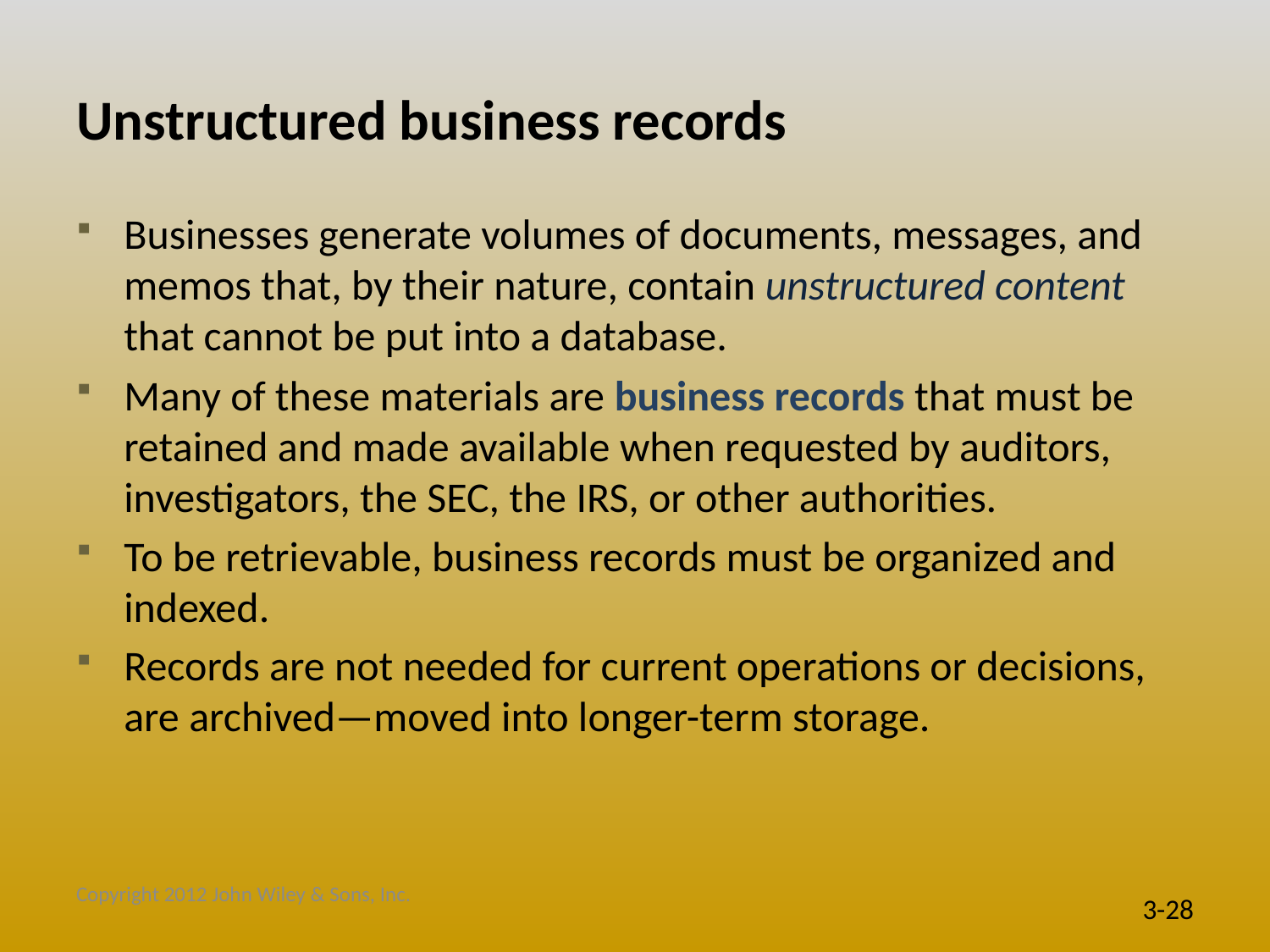

# Unstructured business records
Businesses generate volumes of documents, messages, and memos that, by their nature, contain unstructured content that cannot be put into a database.
Many of these materials are business records that must be retained and made available when requested by auditors, investigators, the SEC, the IRS, or other authorities.
To be retrievable, business records must be organized and indexed.
Records are not needed for current operations or decisions, are archived—moved into longer-term storage.
Copyright 2012 John Wiley & Sons, Inc.
3-28